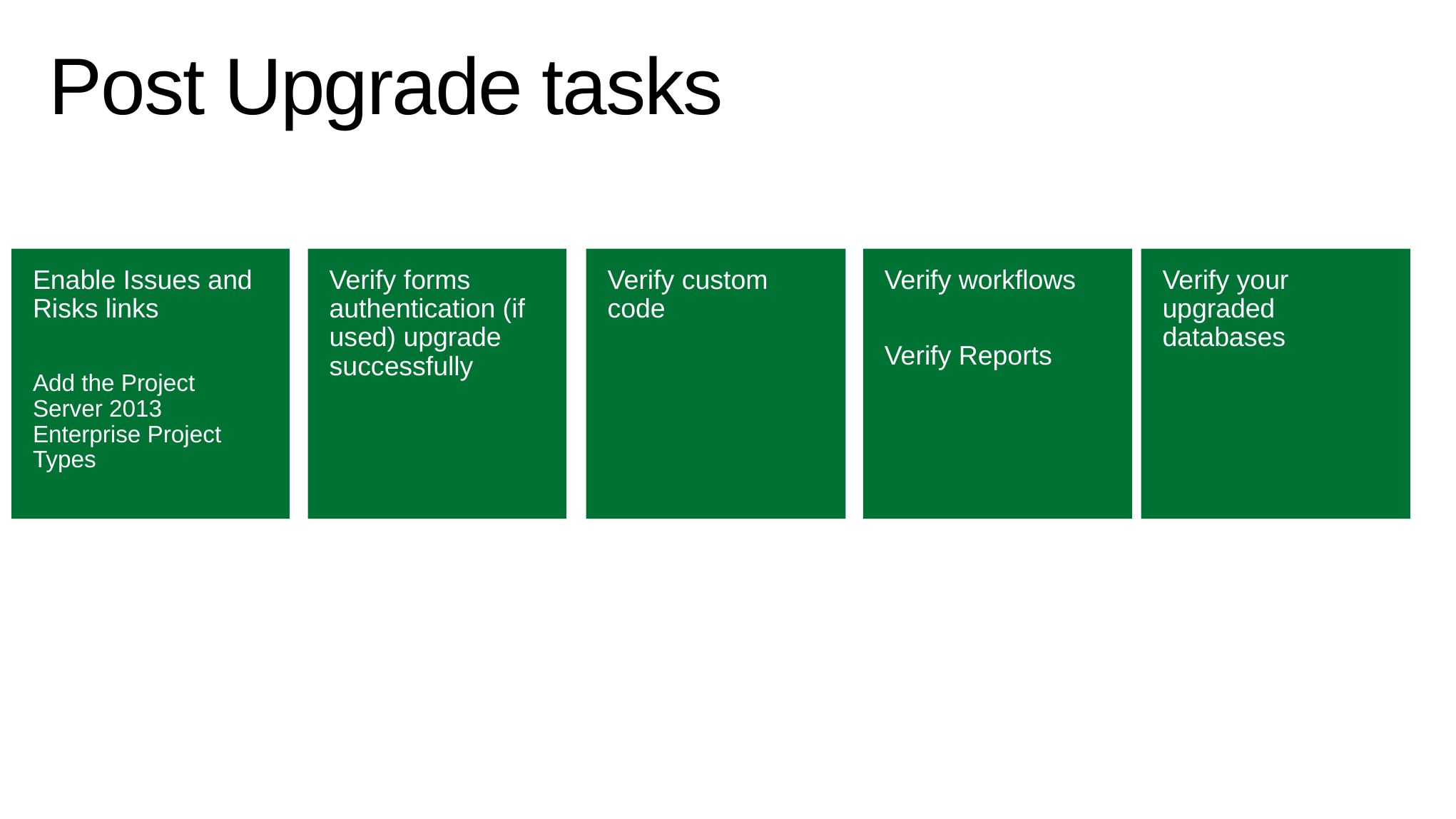

# Post Upgrade tasks
Enable Issues and Risks links

Add the Project Server 2013 Enterprise Project Types

Verify forms authentication (if used) upgrade successfully
Verify custom code

Verify workflows

Verify Reports

Verify your upgraded databases